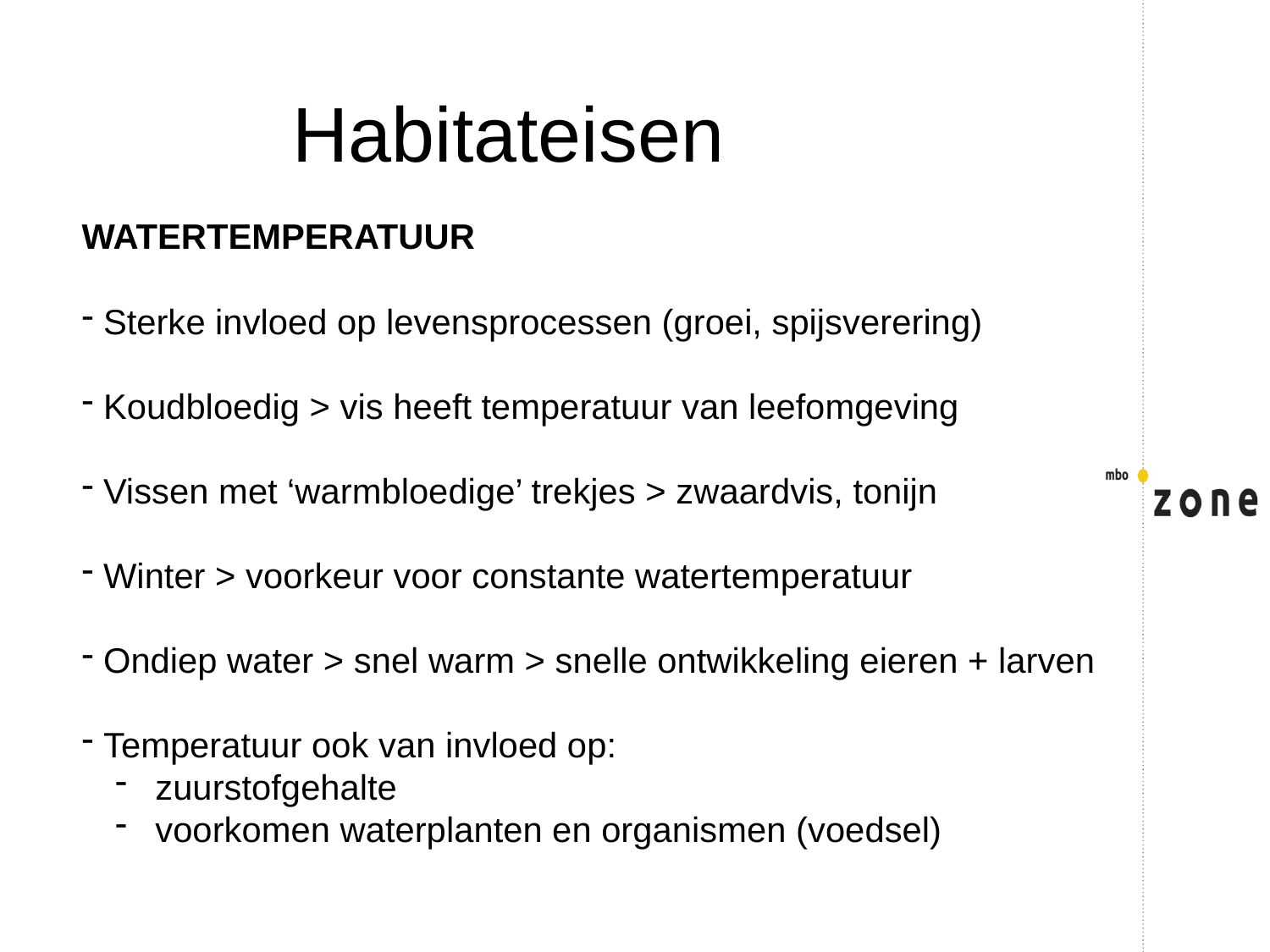

Habitateisen
WATERTEMPERATUUR

 Sterke invloed op levensprocessen (groei, spijsverering)

 Koudbloedig > vis heeft temperatuur van leefomgeving

 Vissen met ‘warmbloedige’ trekjes > zwaardvis, tonijn

 Winter > voorkeur voor constante watertemperatuur

 Ondiep water > snel warm > snelle ontwikkeling eieren + larven

 Temperatuur ook van invloed op:
 zuurstofgehalte
 voorkomen waterplanten en organismen (voedsel)